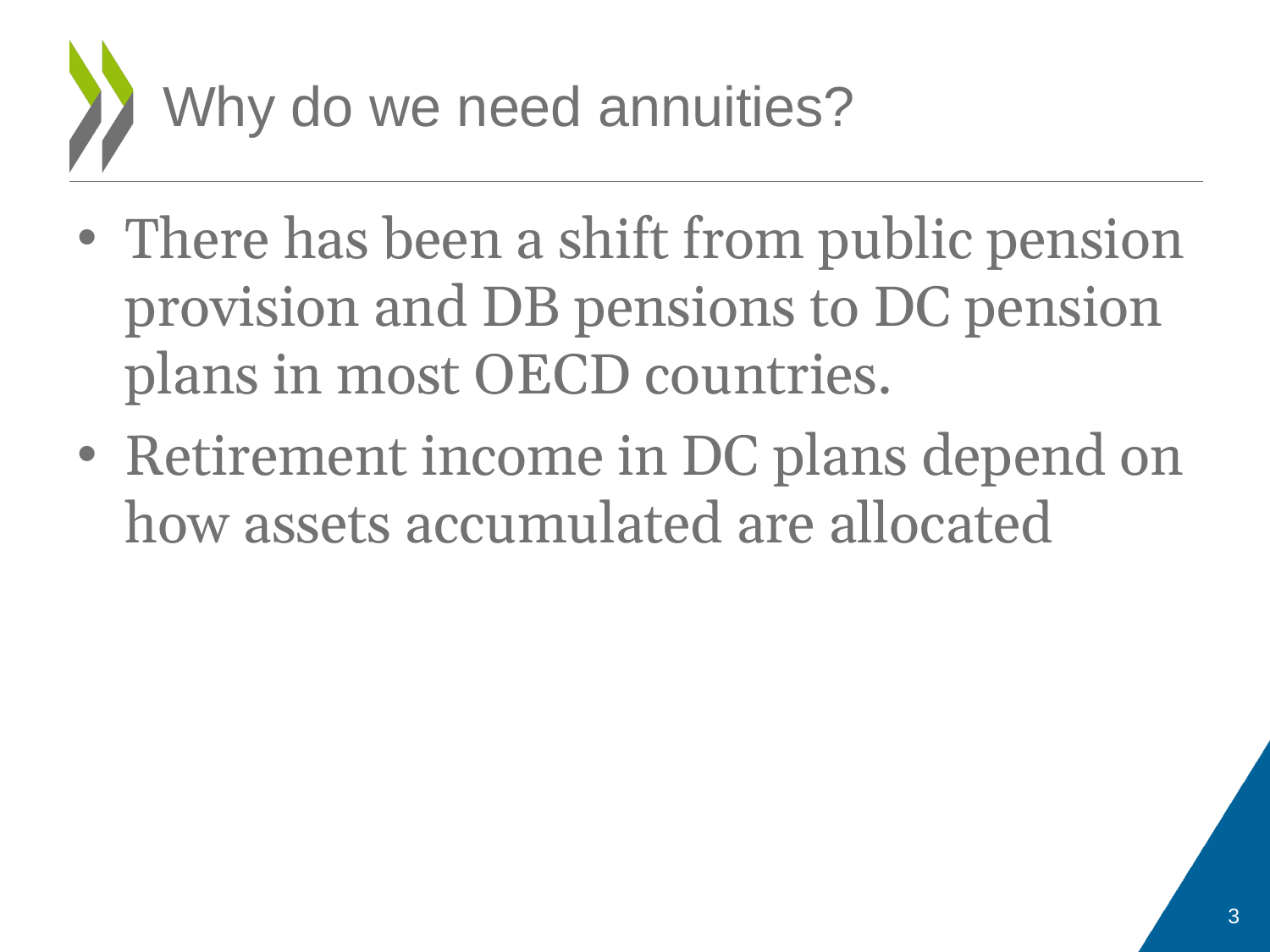

# Why do we need annuities?
There has been a shift from public pension provision and DB pensions to DC pension plans in most OECD countries.
Retirement income in DC plans depend on how assets accumulated are allocated
3